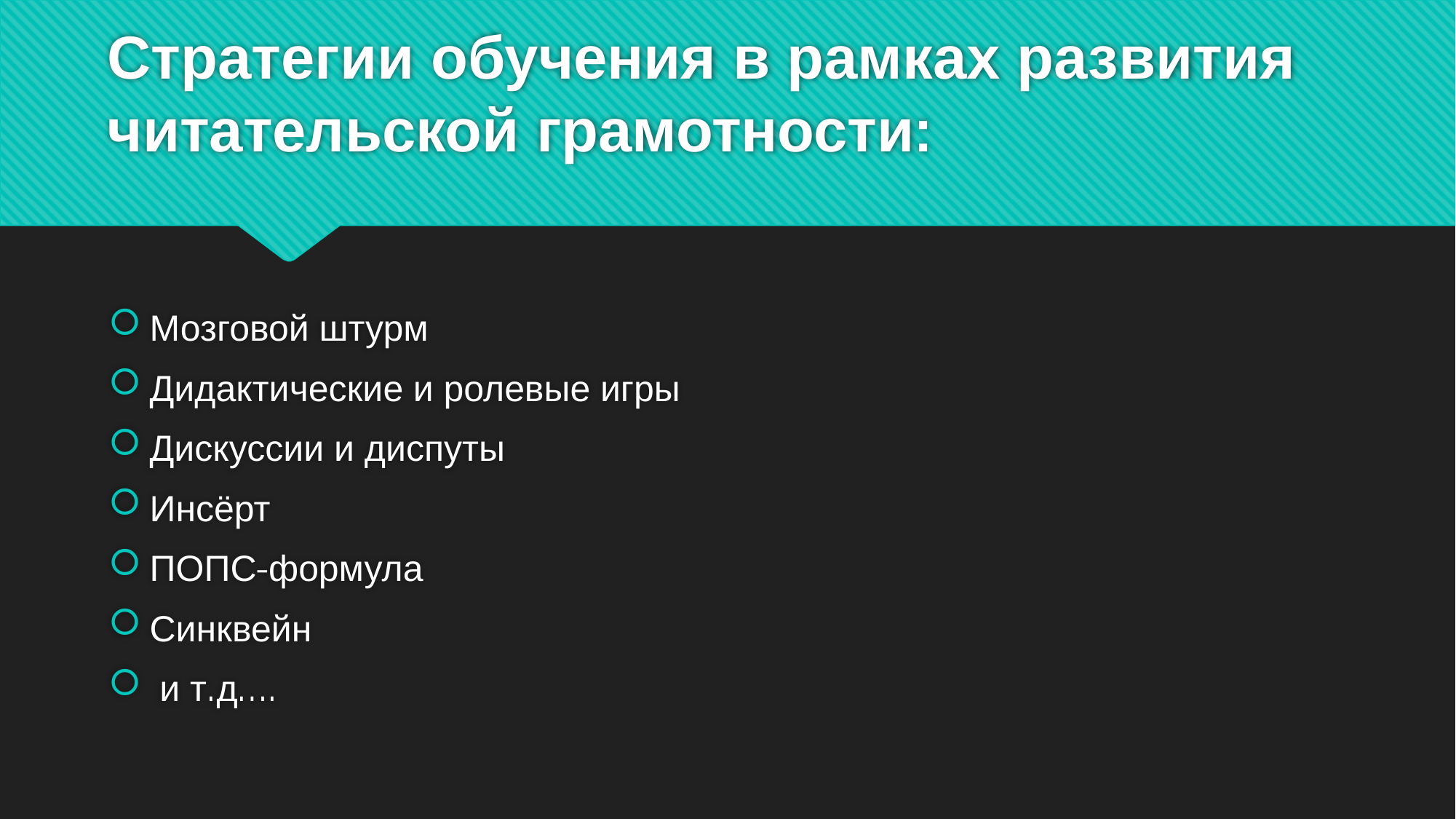

# Стратегии обучения в рамках развития читательской грамотности:
Мозговой штурм
Дидактические и ролевые игры
Дискуссии и диспуты
Инсёрт
ПОПС-формула
Синквейн
 и т.д….